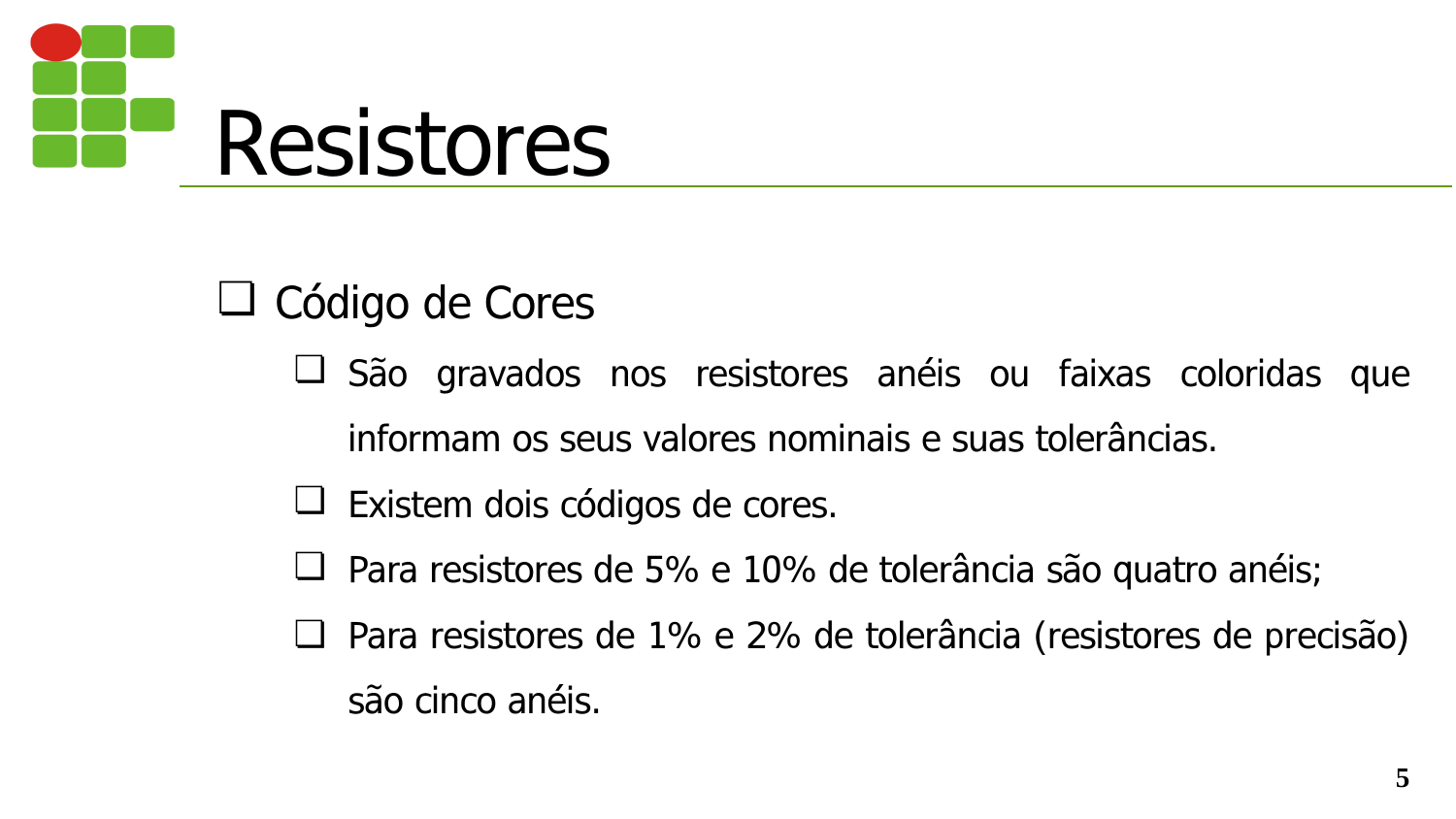

# Resistores
Código de Cores
São gravados nos resistores anéis ou faixas coloridas que informam os seus valores nominais e suas tolerâncias.
Existem dois códigos de cores.
Para resistores de 5% e 10% de tolerância são quatro anéis;
Para resistores de 1% e 2% de tolerância (resistores de precisão) são cinco anéis.
5